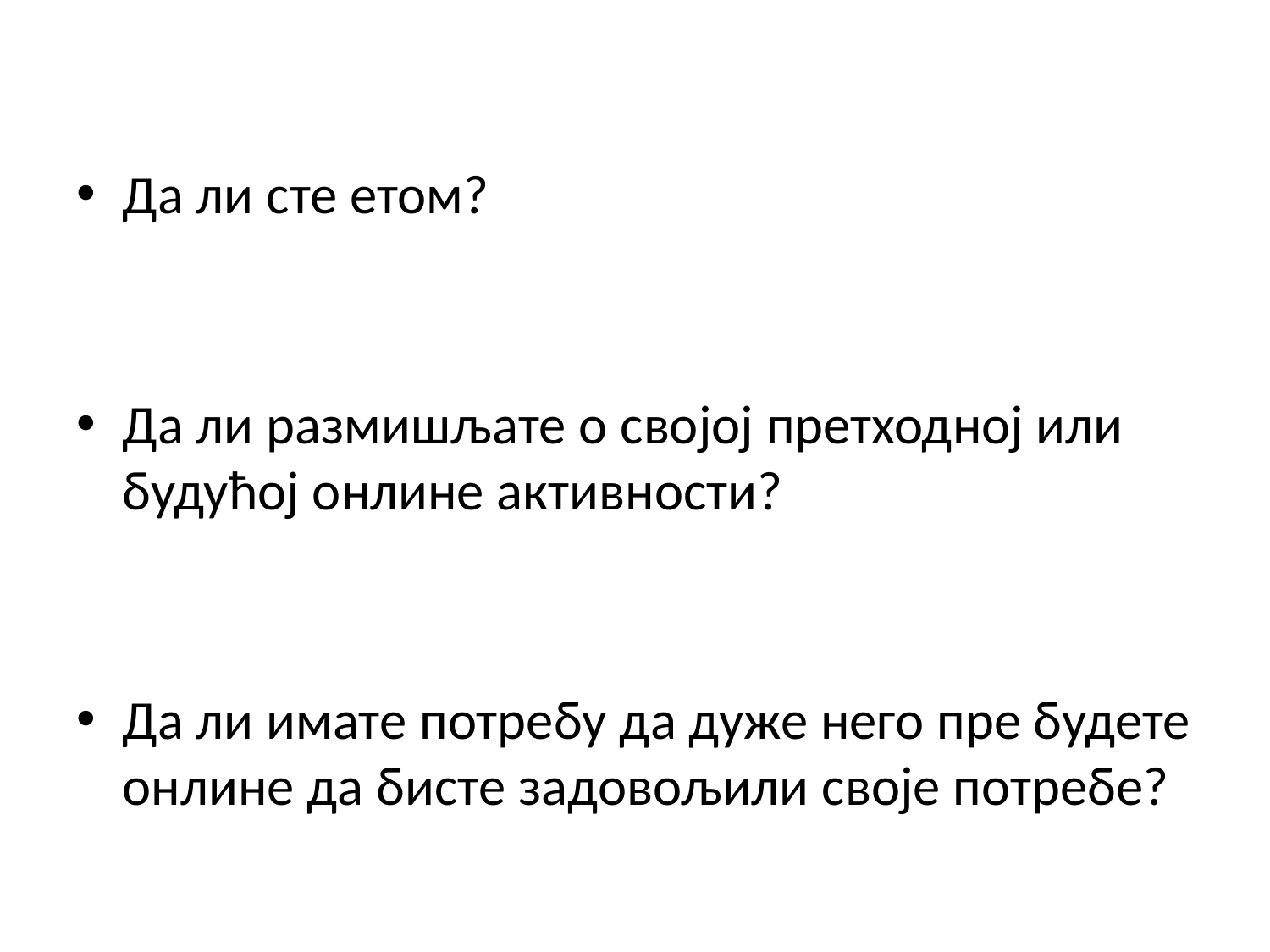

#

Да ли сте етом?

Да ли размишљате о својој претходној или будућој онлине активности?

Да ли имате потребу да дуже него пре будете онлине да бисте задовољили своје потребе?